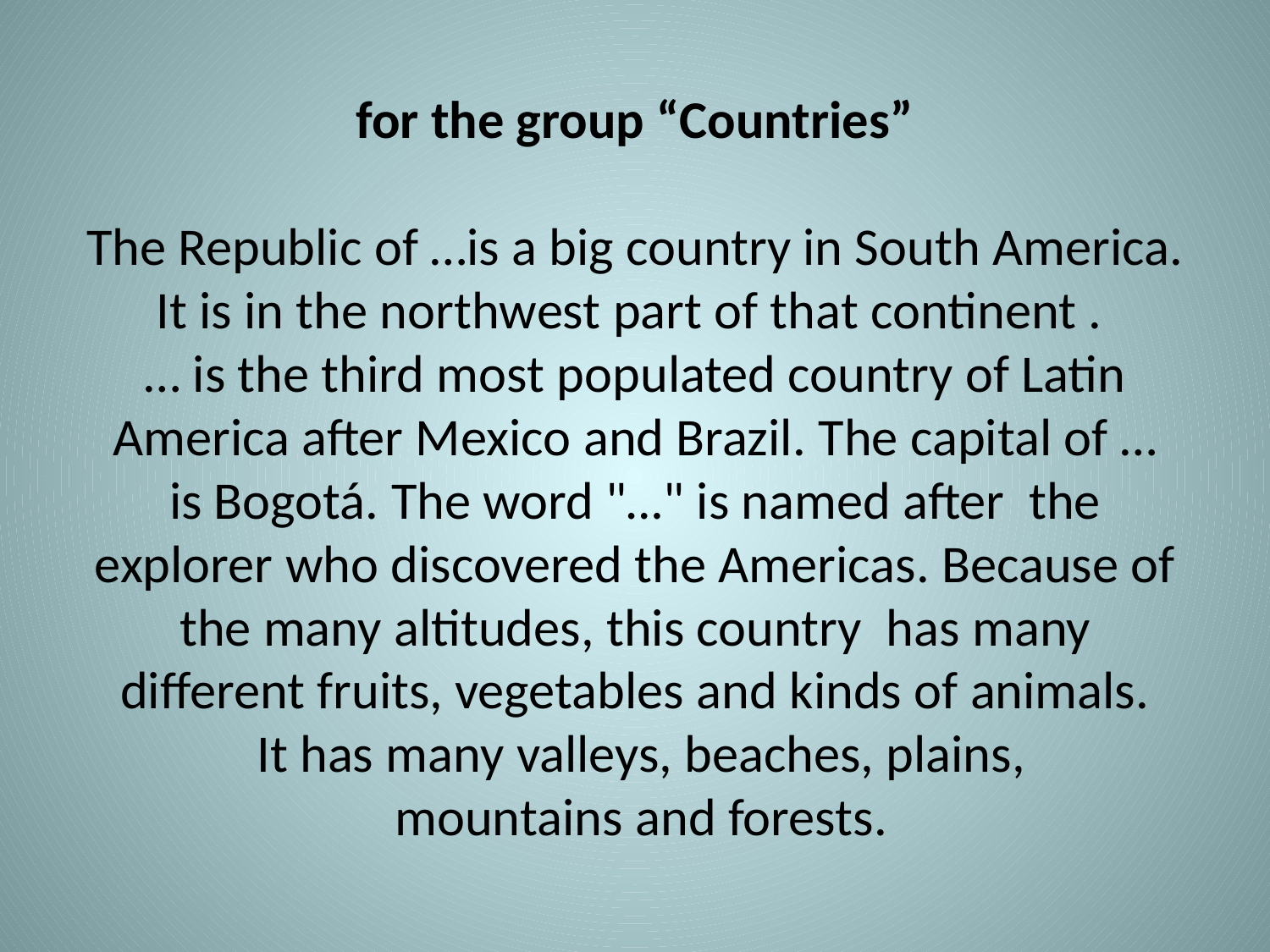

# for the group “Countries” The Republic of …is a big country in South America. It is in the northwest part of that continent . … is the third most populated country of Latin America after Mexico and Brazil. The capital of … is Bogotá. The word "…" is named after  the explorer who discovered the Americas. Because of the many altitudes, this country  has many different fruits, vegetables and kinds of animals. It has many valleys, beaches, plains, mountains and forests.